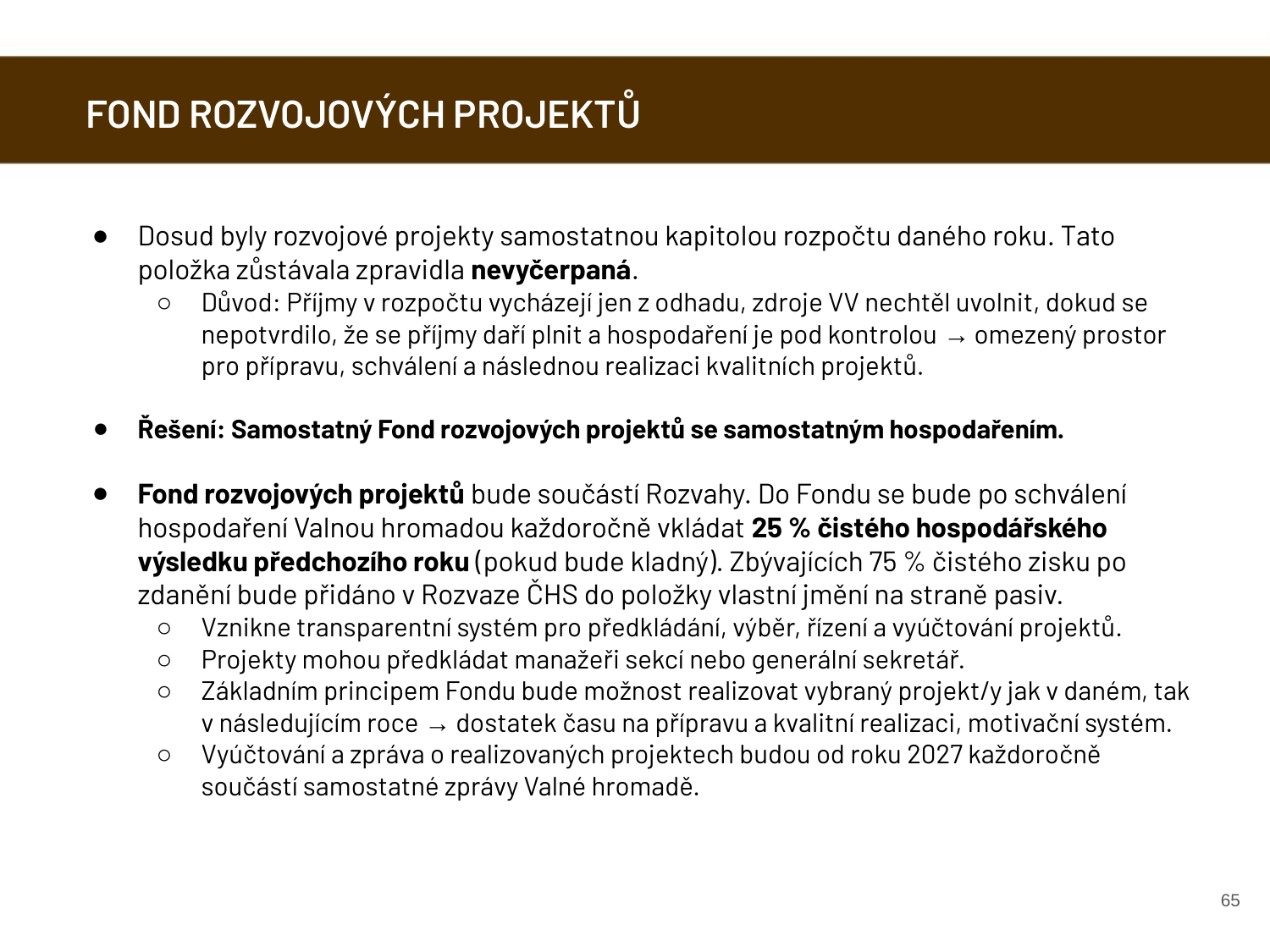

FOND ROZVOJOVÝCH PROJEKTŮ
Dosud byly rozvojové projekty samostatnou kapitolou rozpočtu daného roku. Tato položka zůstávala zpravidla nevyčerpaná.
Důvod: Příjmy v rozpočtu vycházejí jen z odhadu, zdroje VV nechtěl uvolnit, dokud se nepotvrdilo, že se příjmy daří plnit a hospodaření je pod kontrolou → omezený prostor pro přípravu, schválení a následnou realizaci kvalitních projektů.
Řešení: Samostatný Fond rozvojových projektů se samostatným hospodařením.

Fond rozvojových projektů bude součástí Rozvahy. Do Fondu se bude po schválení hospodaření Valnou hromadou každoročně vkládat 25 % čistého hospodářského výsledku předchozího roku (pokud bude kladný). Zbývajících 75 % čistého zisku po zdanění bude přidáno v Rozvaze ČHS do položky vlastní jmění na straně pasiv.
Vznikne transparentní systém pro předkládání, výběr, řízení a vyúčtování projektů.
Projekty mohou předkládat manažeři sekcí nebo generální sekretář.
Základním principem Fondu bude možnost realizovat vybraný projekt/y jak v daném, tak v následujícím roce → dostatek času na přípravu a kvalitní realizaci, motivační systém.
Vyúčtování a zpráva o realizovaných projektech budou od roku 2027 každoročně součástí samostatné zprávy Valné hromadě.

65